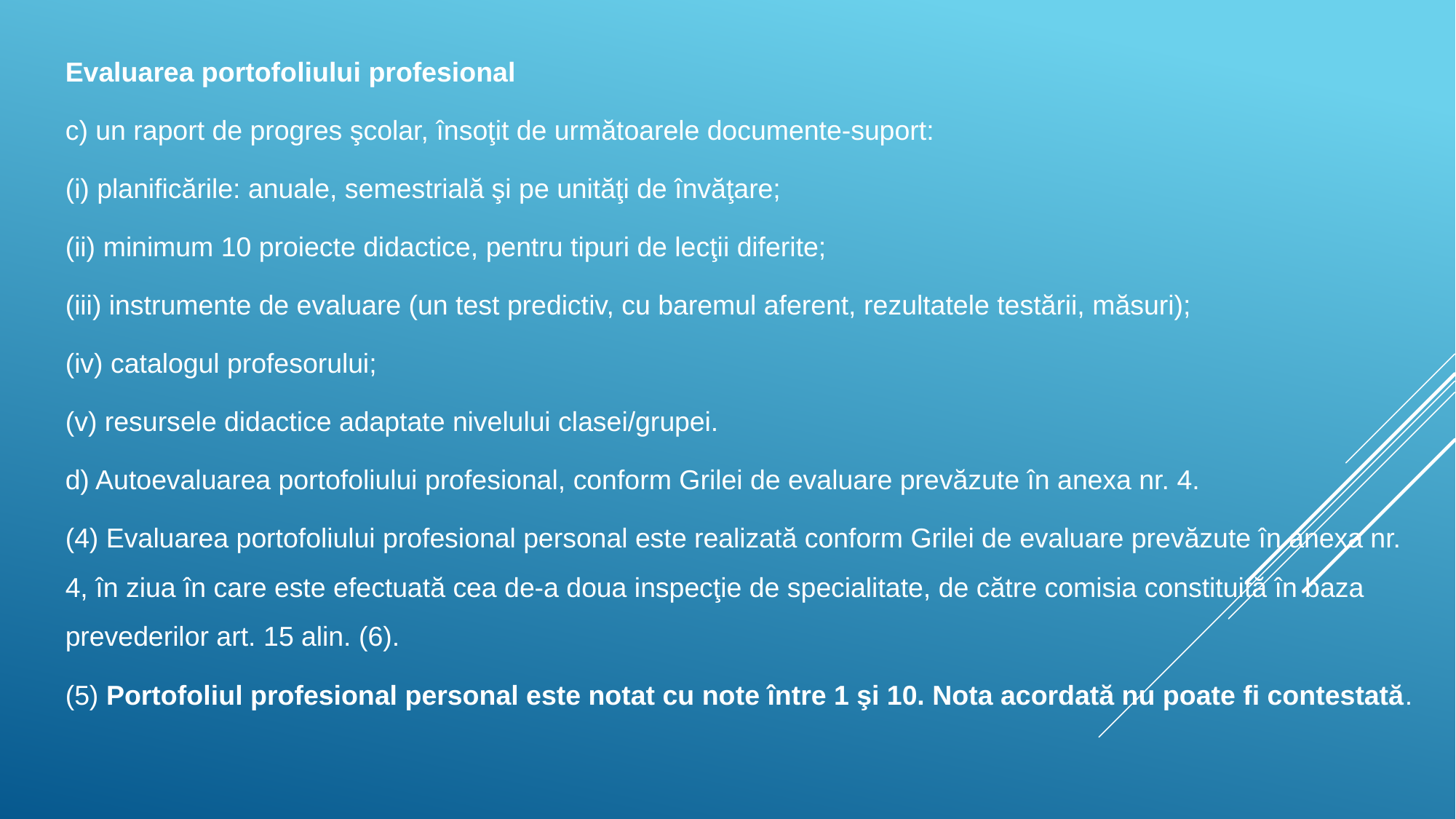

Evaluarea portofoliului profesional
c) un raport de progres şcolar, însoţit de următoarele documente-suport:
(i) planificările: anuale, semestrială şi pe unităţi de învăţare;
(ii) minimum 10 proiecte didactice, pentru tipuri de lecţii diferite;
(iii) instrumente de evaluare (un test predictiv, cu baremul aferent, rezultatele testării, măsuri);
(iv) catalogul profesorului;
(v) resursele didactice adaptate nivelului clasei/grupei.
d) Autoevaluarea portofoliului profesional, conform Grilei de evaluare prevăzute în anexa nr. 4.
(4) Evaluarea portofoliului profesional personal este realizată conform Grilei de evaluare prevăzute în anexa nr. 4, în ziua în care este efectuată cea de-a doua inspecţie de specialitate, de către comisia constituită în baza prevederilor art. 15 alin. (6).
(5) Portofoliul profesional personal este notat cu note între 1 şi 10. Nota acordată nu poate fi contestată.